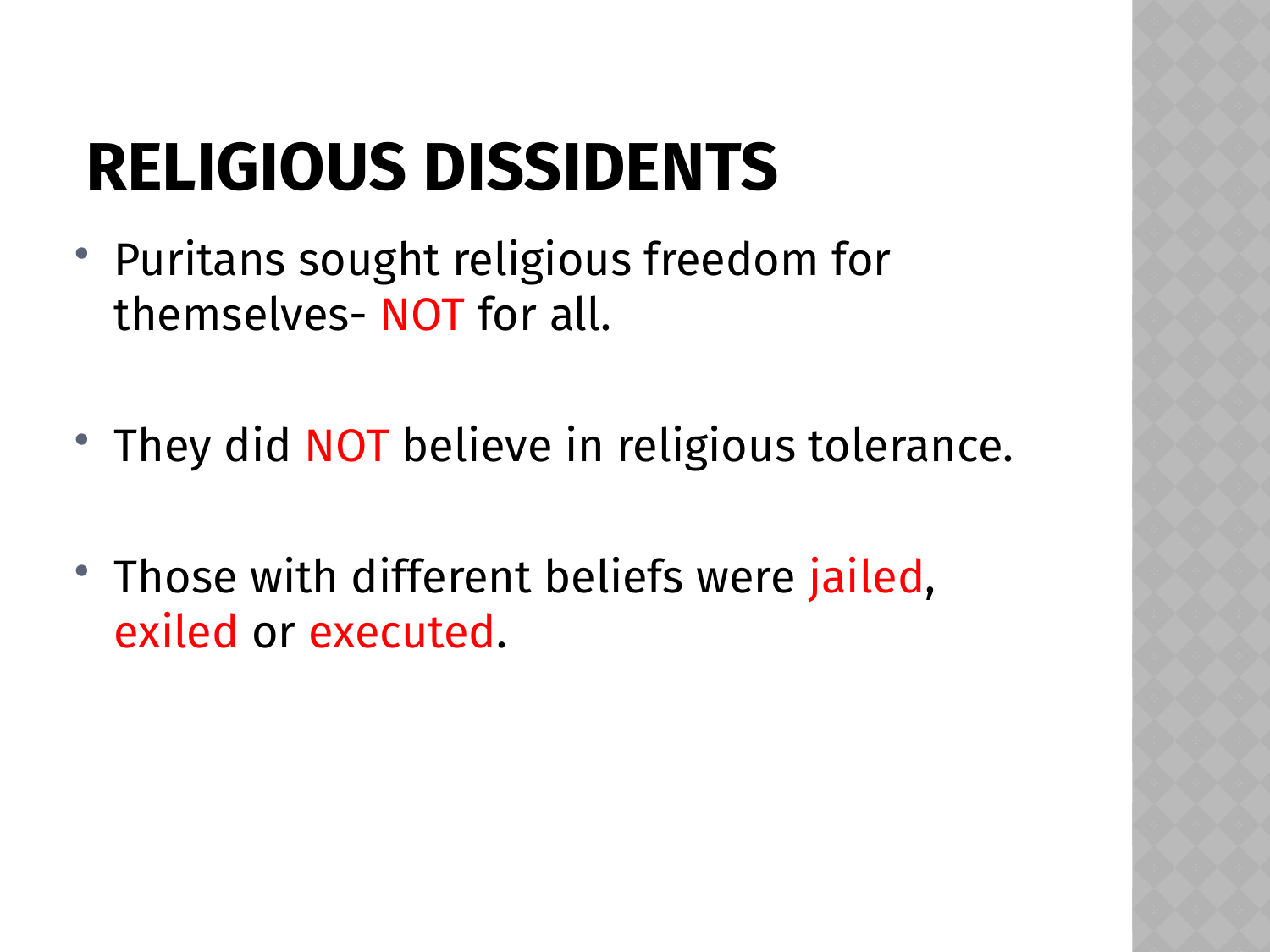

# religious Dissidents
Puritans sought religious freedom for themselves- NOT for all.

They did NOT believe in religious tolerance.

Those with different beliefs were jailed, exiled or executed.